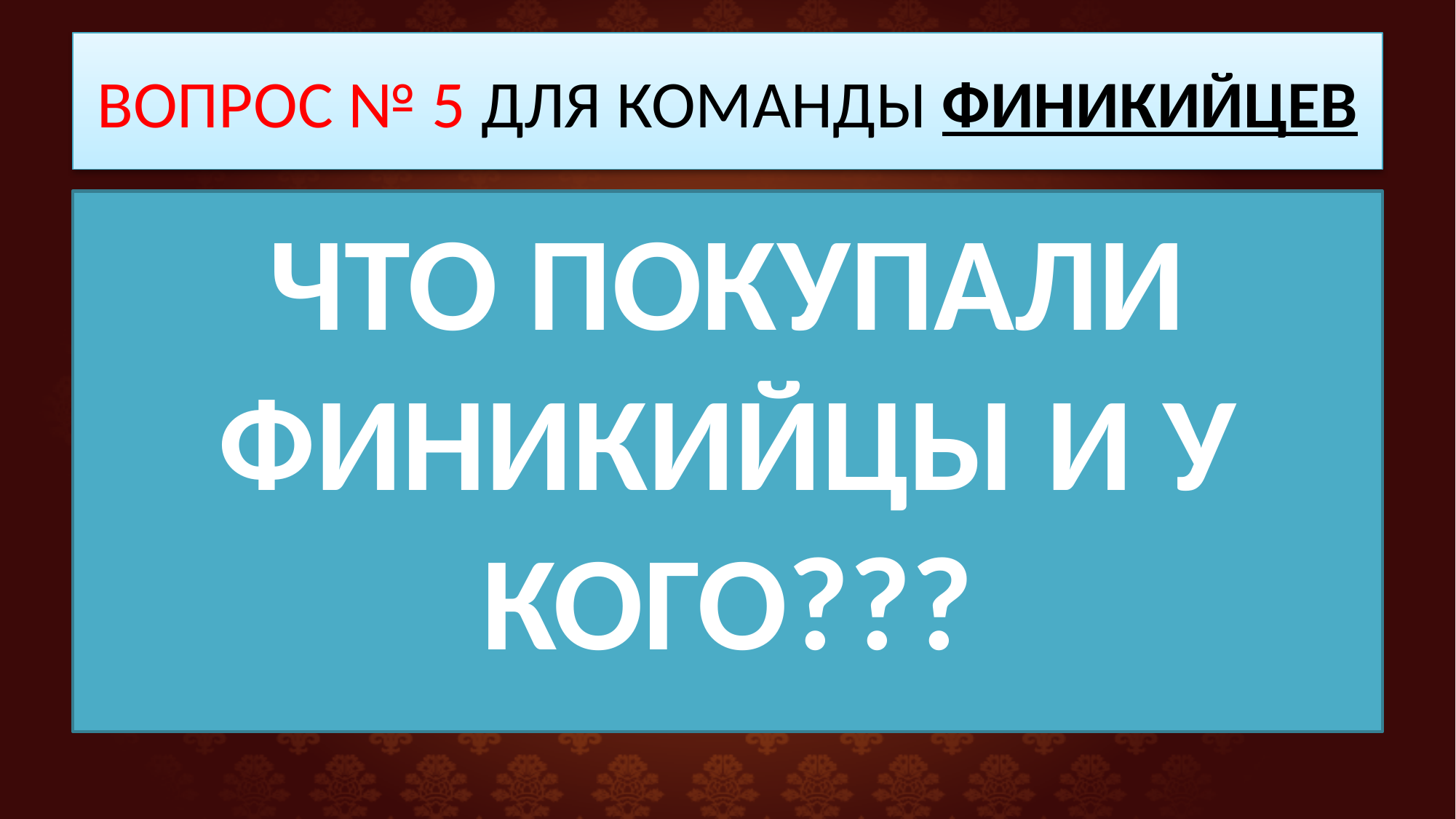

# ВОПРОС № 5 ДЛЯ КОМАНДЫ ФИНИКИЙЦЕВ
ЧТО ПОКУПАЛИ ФИНИКИЙЦЫ И У КОГО???